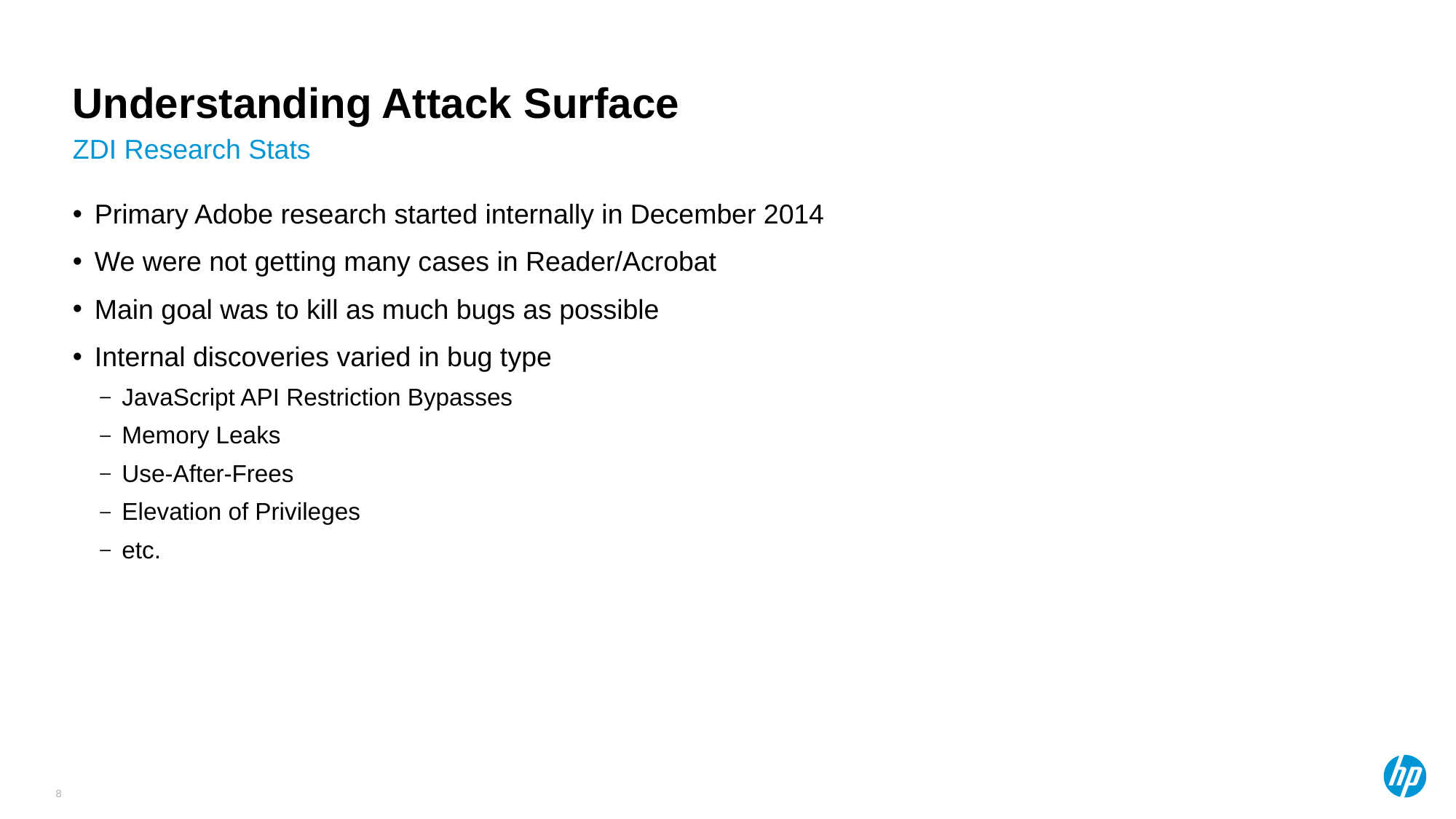

# Understanding Attack Surface
ZDI Research Stats
Primary Adobe research started internally in December 2014
We were not getting many cases in Reader/Acrobat
Main goal was to kill as much bugs as possible
Internal discoveries varied in bug type
JavaScript API Restriction Bypasses
Memory Leaks
Use-After-Frees
Elevation of Privileges
etc.
8